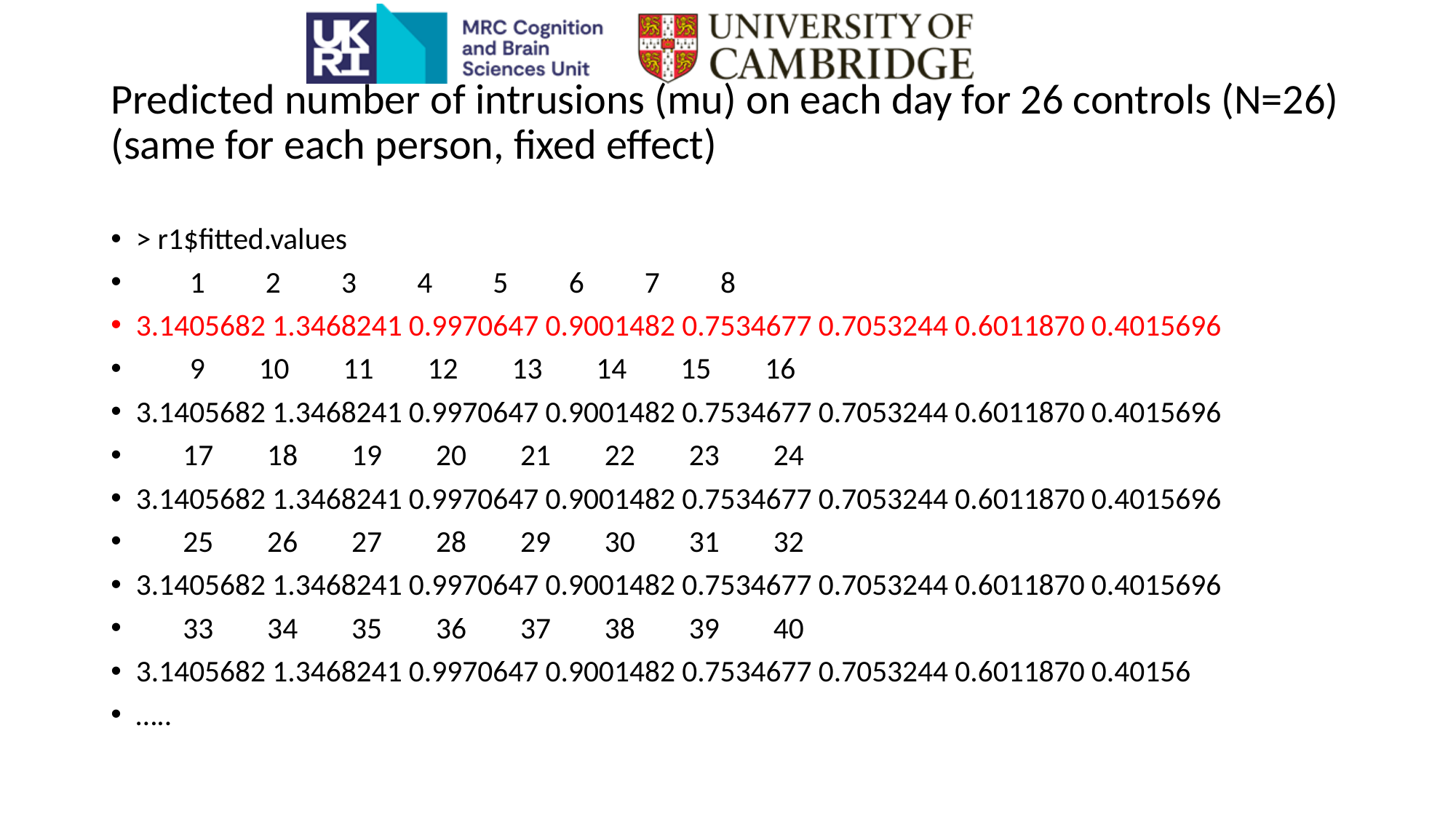

# Predicted number of intrusions (mu) on each day for 26 controls (N=26) (same for each person, fixed effect)
> r1$fitted.values
        1         2         3         4         5         6         7         8
3.1405682 1.3468241 0.9970647 0.9001482 0.7534677 0.7053244 0.6011870 0.4015696
        9        10        11        12        13        14        15        16
3.1405682 1.3468241 0.9970647 0.9001482 0.7534677 0.7053244 0.6011870 0.4015696
       17        18        19        20        21        22        23        24
3.1405682 1.3468241 0.9970647 0.9001482 0.7534677 0.7053244 0.6011870 0.4015696
       25        26        27        28        29        30        31        32
3.1405682 1.3468241 0.9970647 0.9001482 0.7534677 0.7053244 0.6011870 0.4015696
       33        34        35        36        37        38        39        40
3.1405682 1.3468241 0.9970647 0.9001482 0.7534677 0.7053244 0.6011870 0.40156
…..